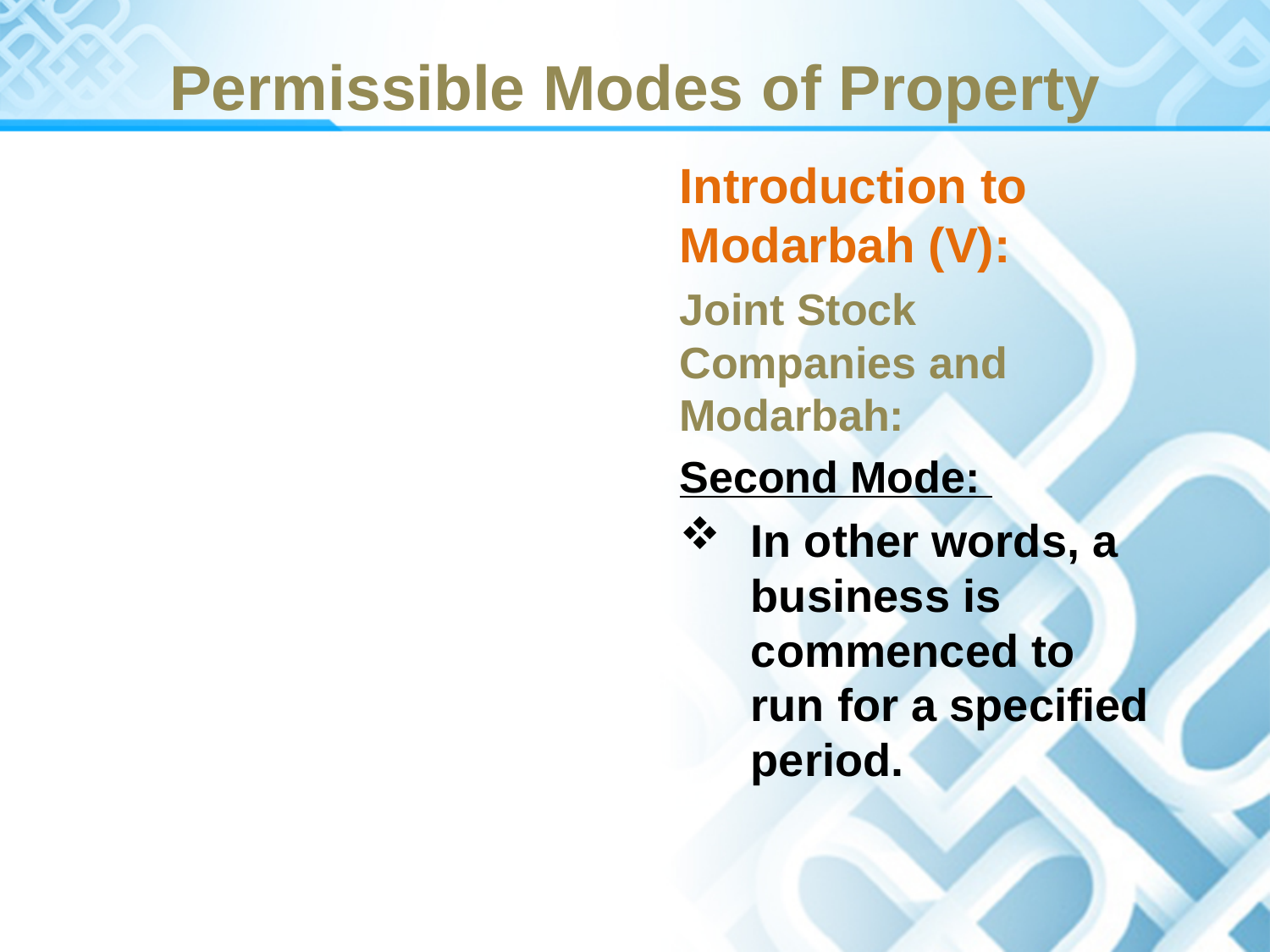

Permissible Modes of Property
Introduction to Modarbah (V):
Joint Stock Companies and Modarbah:
Second Mode:
In other words, a business is commenced to run for a specified period.